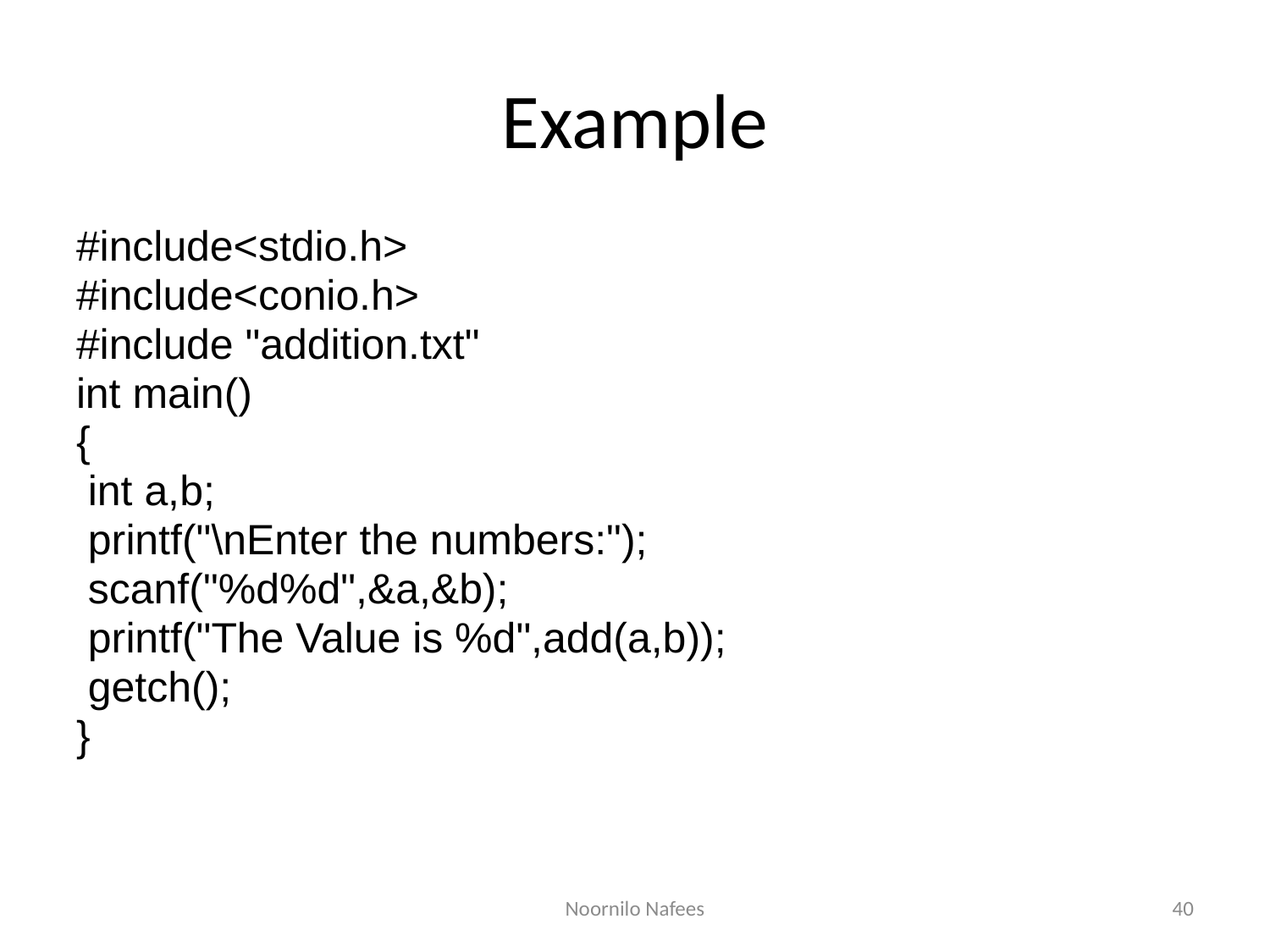

# Example
#include<stdio.h>
#include<conio.h>
#include "addition.txt"
int main()
{
 int a,b;
 printf("\nEnter the numbers:");
 scanf("%d%d",&a,&b);
 printf("The Value is %d",add(a,b));
 getch();
}

Noornilo Nafees
40